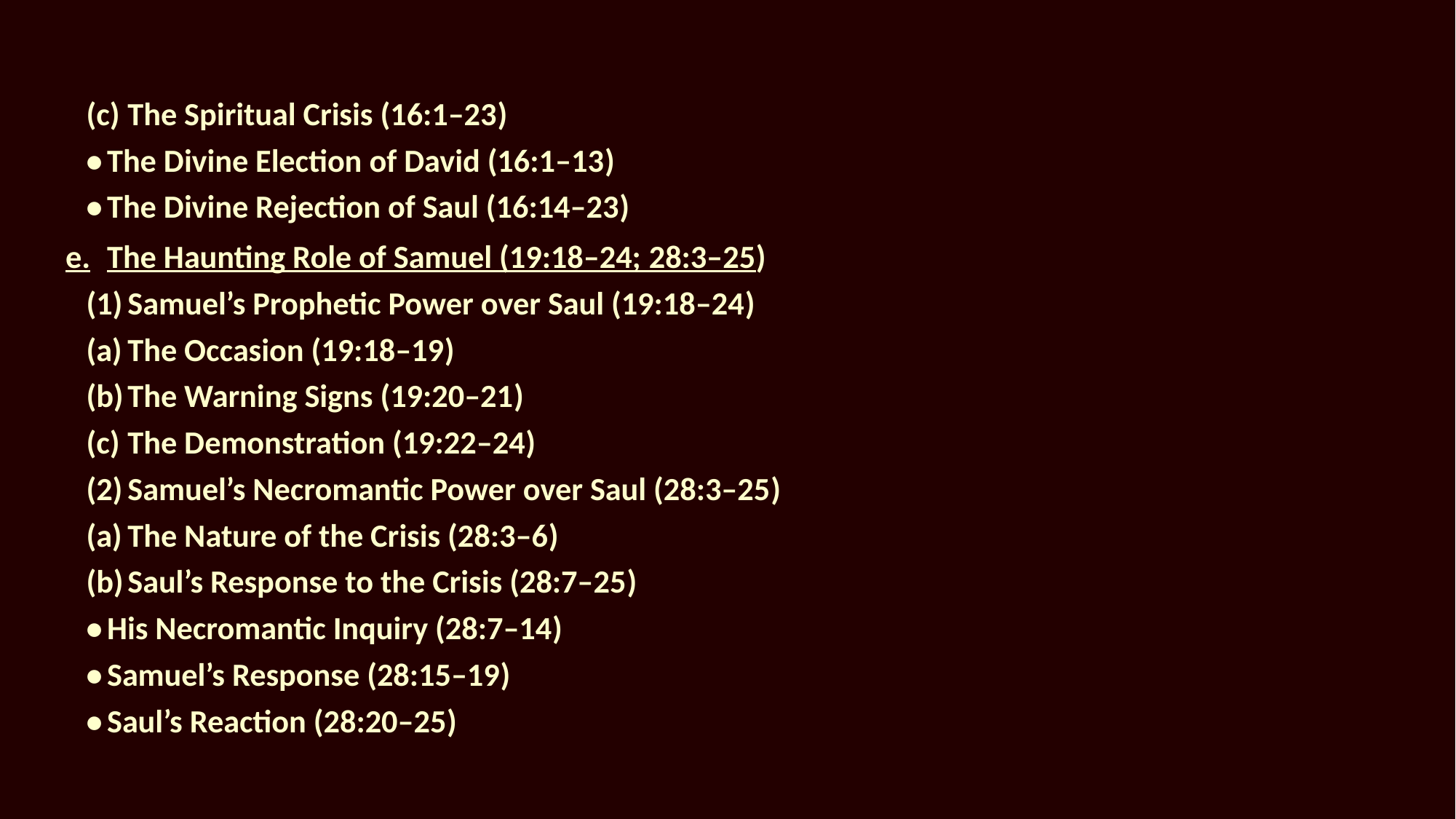

(c)	The Spiritual Crisis (16:1–23)
				•	The Divine Election of David (16:1–13)
				•	The Divine Rejection of Saul (16:14–23)
e.	The Haunting Role of Samuel (19:18–24; 28:3–25)
		(1)	Samuel’s Prophetic Power over Saul (19:18–24)
			(a)	The Occasion (19:18–19)
			(b)	The Warning Signs (19:20–21)
			(c)	The Demonstration (19:22–24)
		(2)	Samuel’s Necromantic Power over Saul (28:3–25)
			(a)	The Nature of the Crisis (28:3–6)
			(b)	Saul’s Response to the Crisis (28:7–25)
				•	His Necromantic Inquiry (28:7–14)
				•	Samuel’s Response (28:15–19)
				•	Saul’s Reaction (28:20–25)